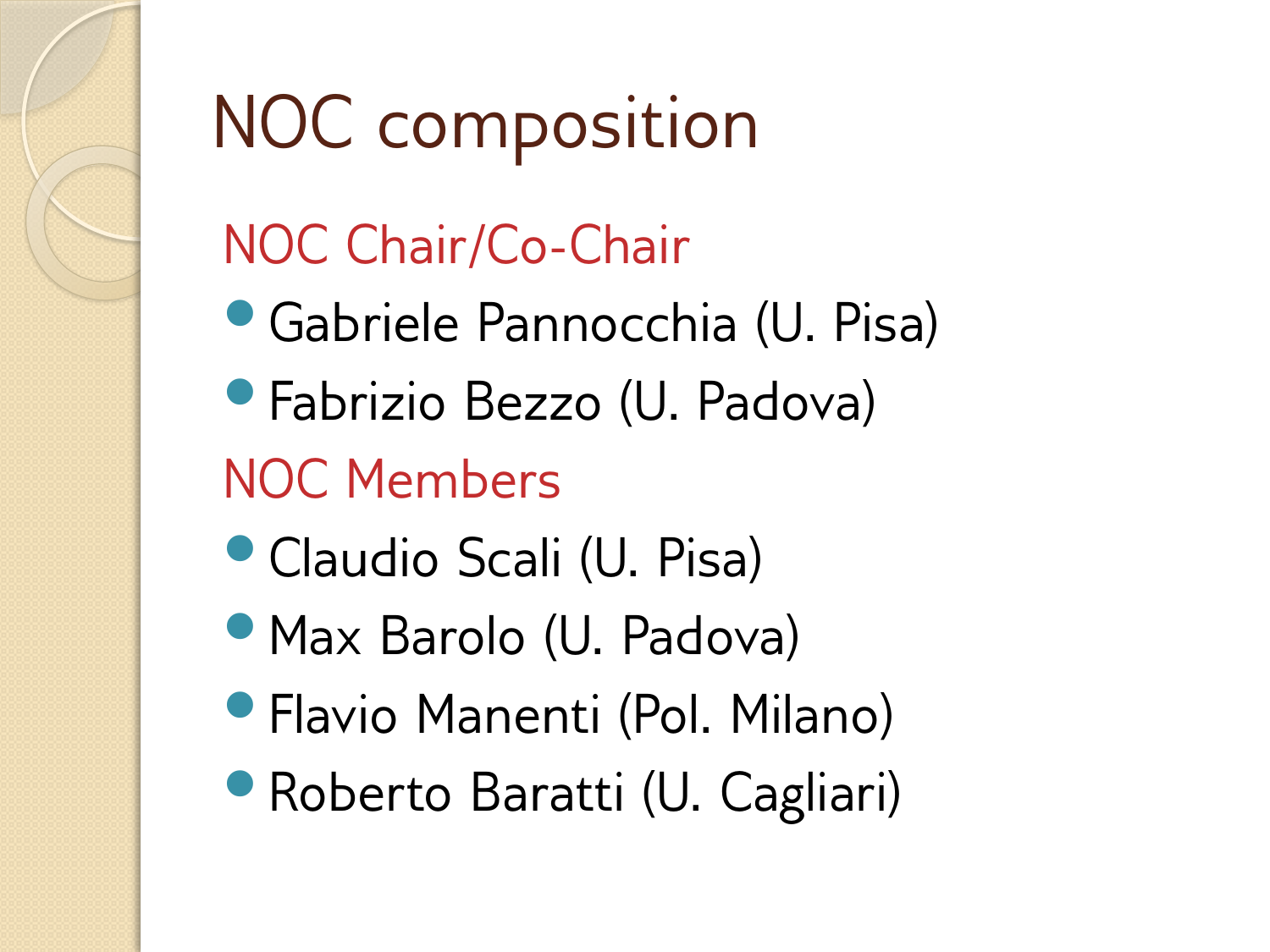

# NOC composition
NOC Chair/Co-Chair
Gabriele Pannocchia (U. Pisa)
Fabrizio Bezzo (U. Padova)
NOC Members
Claudio Scali (U. Pisa)
Max Barolo (U. Padova)
Flavio Manenti (Pol. Milano)
Roberto Baratti (U. Cagliari)